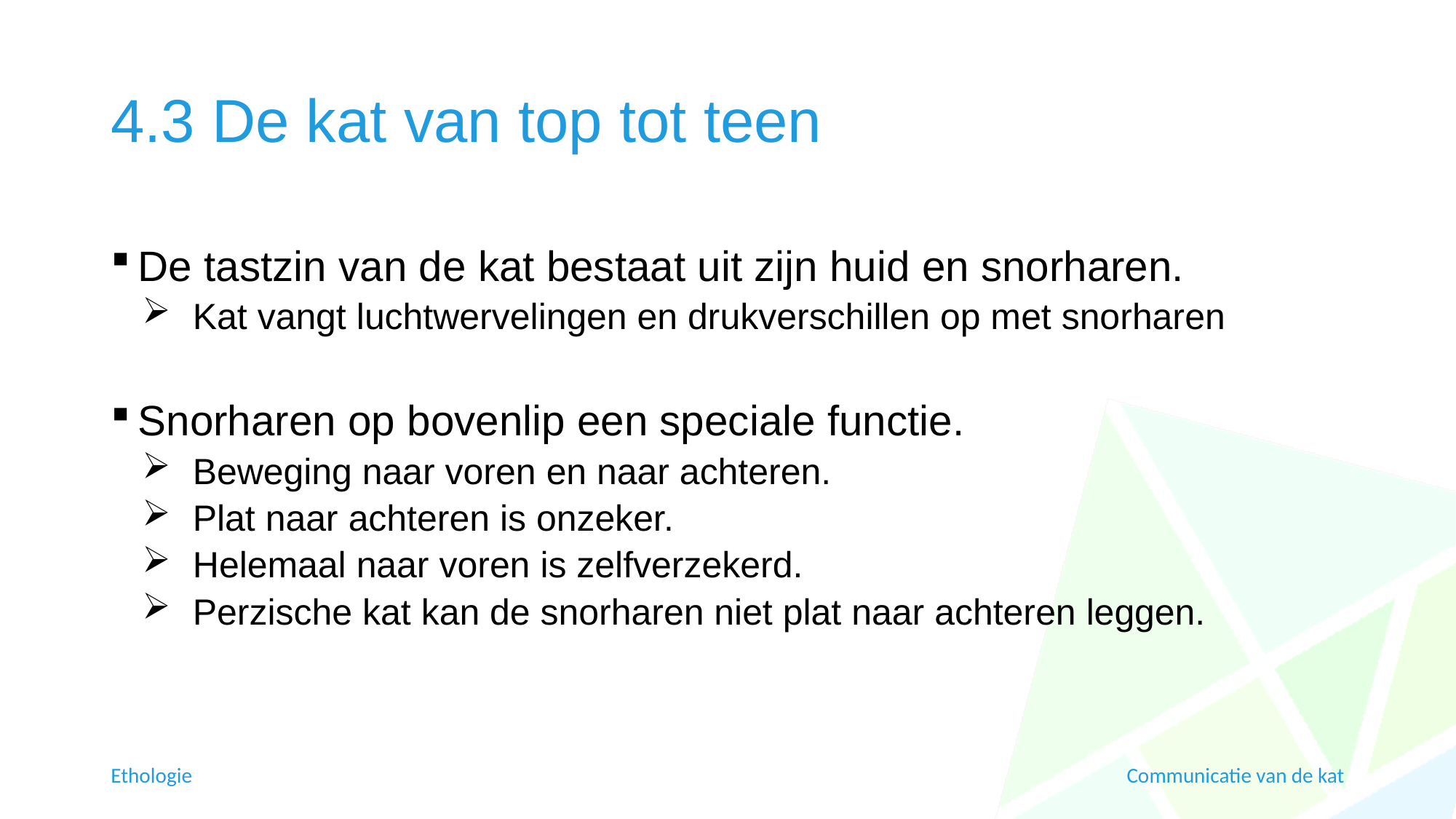

# 4.3 De kat van top tot teen
De tastzin van de kat bestaat uit zijn huid en snorharen.
Kat vangt luchtwervelingen en drukverschillen op met snorharen

Snorharen op bovenlip een speciale functie.
Beweging naar voren en naar achteren.
Plat naar achteren is onzeker.
Helemaal naar voren is zelfverzekerd.
Perzische kat kan de snorharen niet plat naar achteren leggen.
Ethologie
Communicatie van de kat